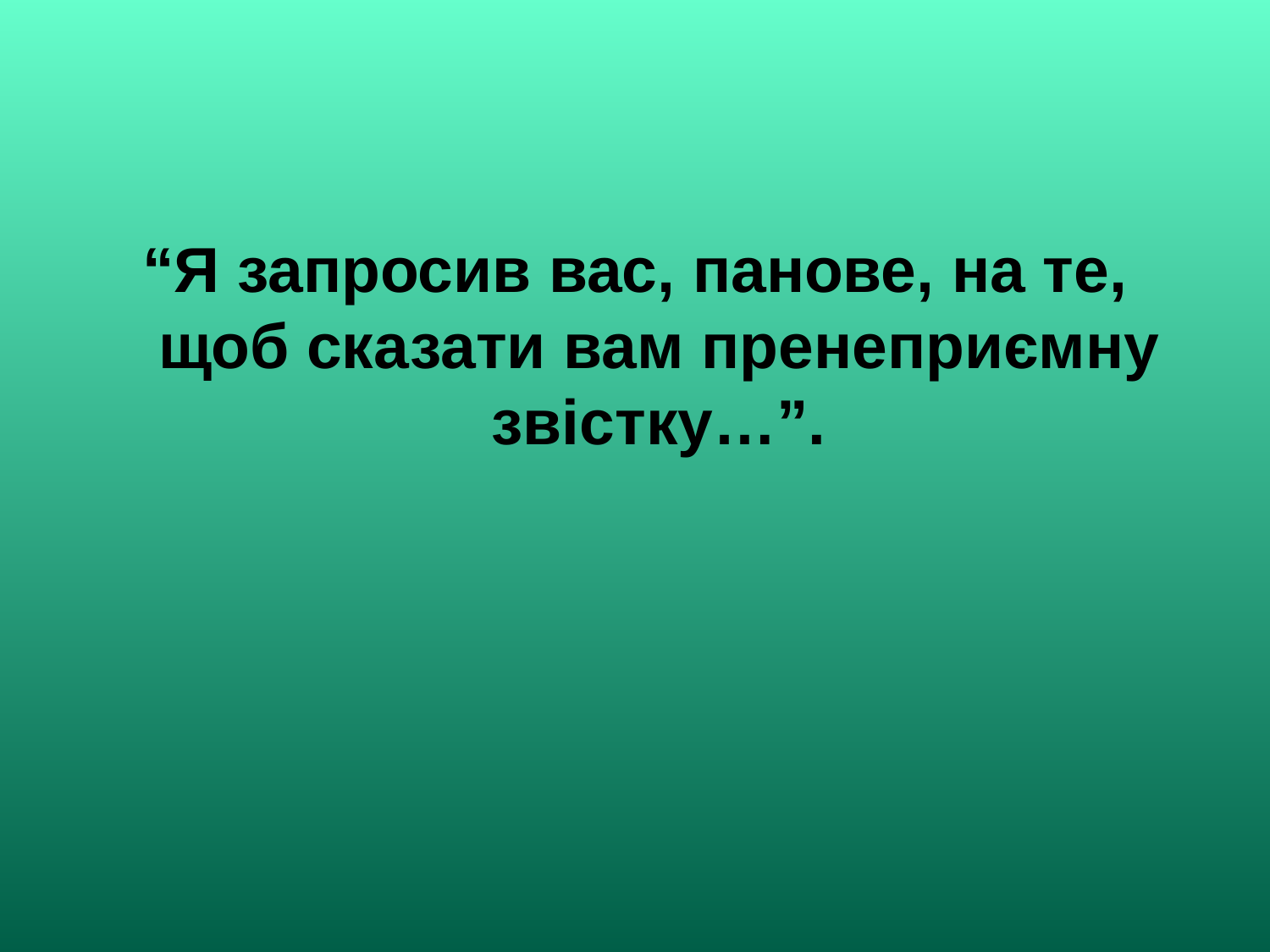

“Я запросив вас, панове, на те, щоб сказати вам пренеприємну звістку…”.